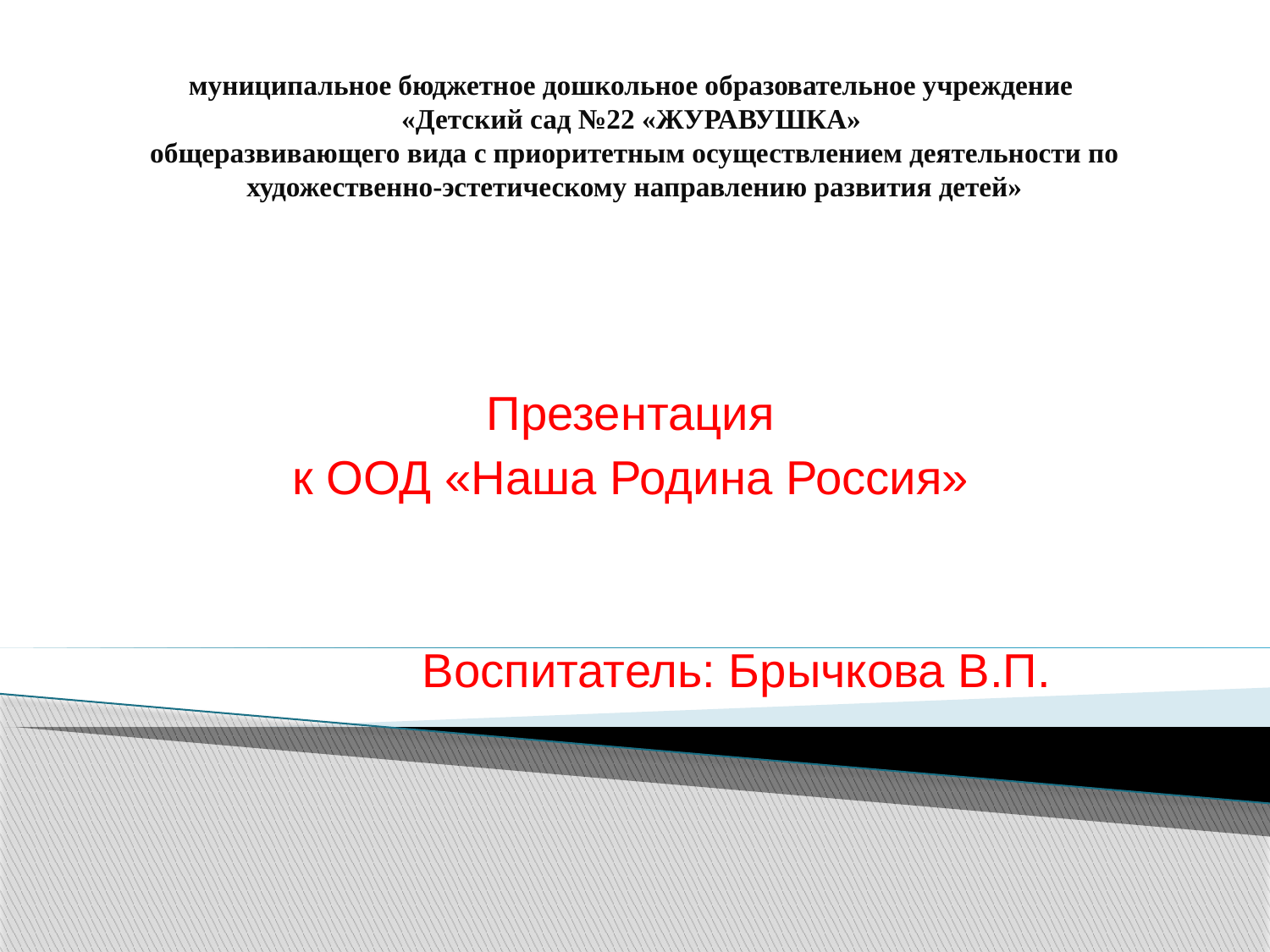

# муниципальное бюджетное дошкольное образовательное учреждение «Детский сад №22 «ЖУРАВУШКА» общеразвивающего вида с приоритетным осуществлением деятельности по художественно-эстетическому направлению развития детей»
Презентация
к ООД «Наша Родина Россия»

Воспитатель: Брычкова В.П.